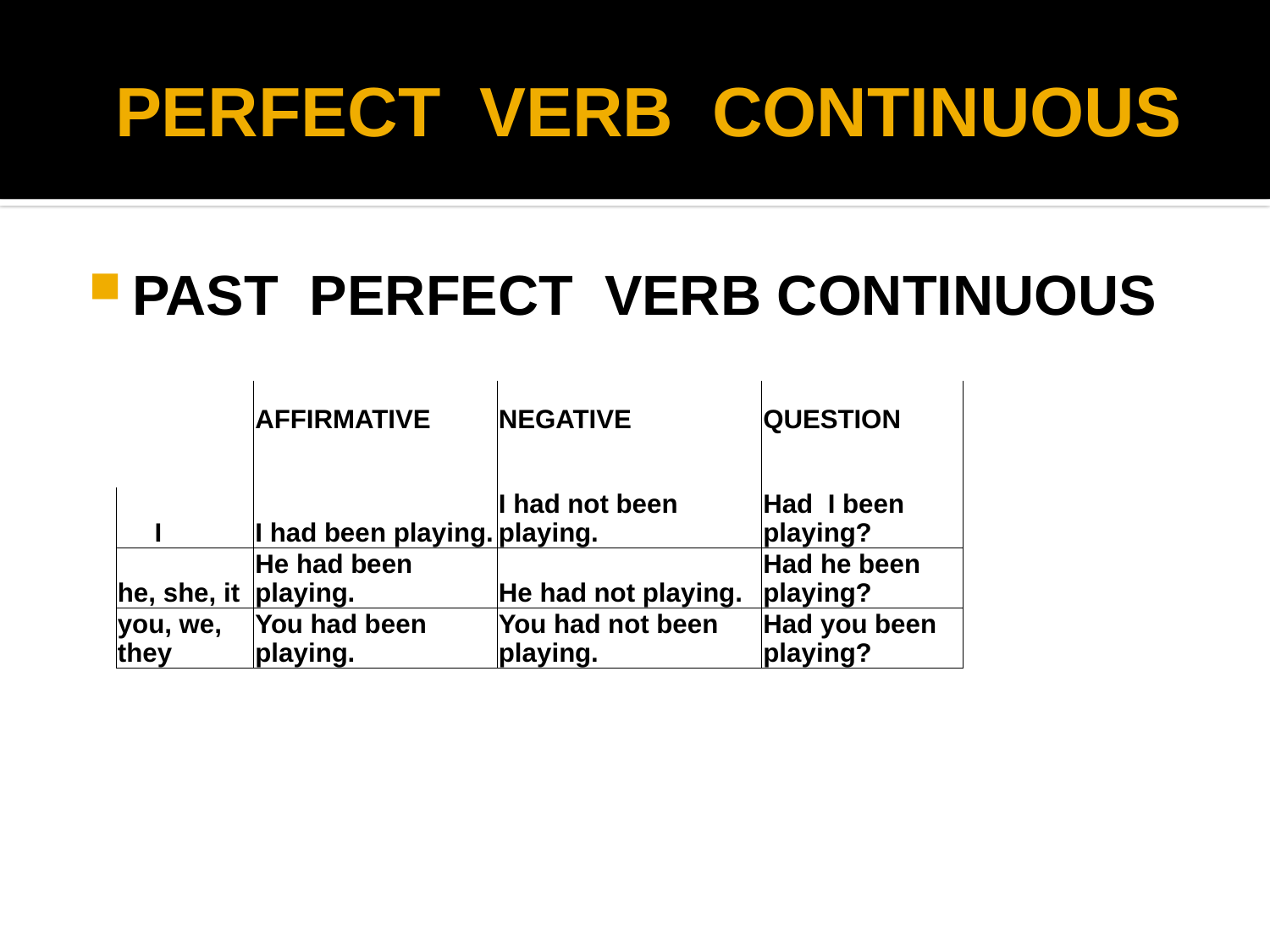

# PERFECT  VERB  CONTINUOUS
PAST  PERFECT  VERB CONTINUOUS
|  | AFFIRMATIVE | NEGATIVE | QUESTION |
| --- | --- | --- | --- |
|  |  |  |  |
| I | I had been playing. | I had not been playing. | Had I been playing? |
| he, she, it | He had been playing. | He had not playing. | Had he been playing? |
| you, we, they | You had been playing. | You had not been playing. | Had you been playing? |